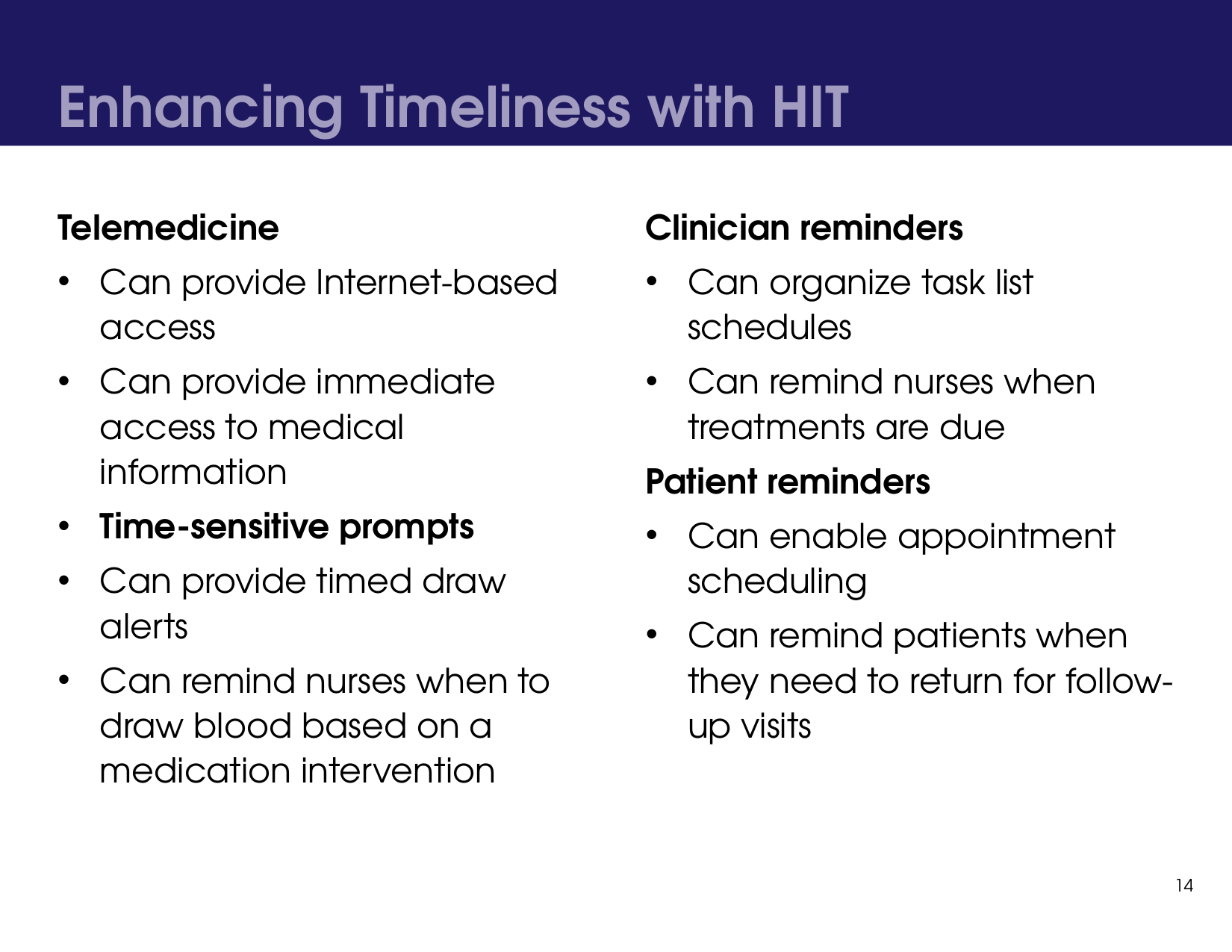

# Enhancing Timeliness with HIT
Telemedicine
Can provide Internet-based access
Can provide immediate access to medical information
Time-sensitive prompts
Can provide timed draw alerts
Can remind nurses when to draw blood based on a medication intervention
Clinician reminders
Can organize task list schedules
Can remind nurses when treatments are due
Patient reminders
Can enable appointment scheduling
Can remind patients when they need to return for follow-up visits
14